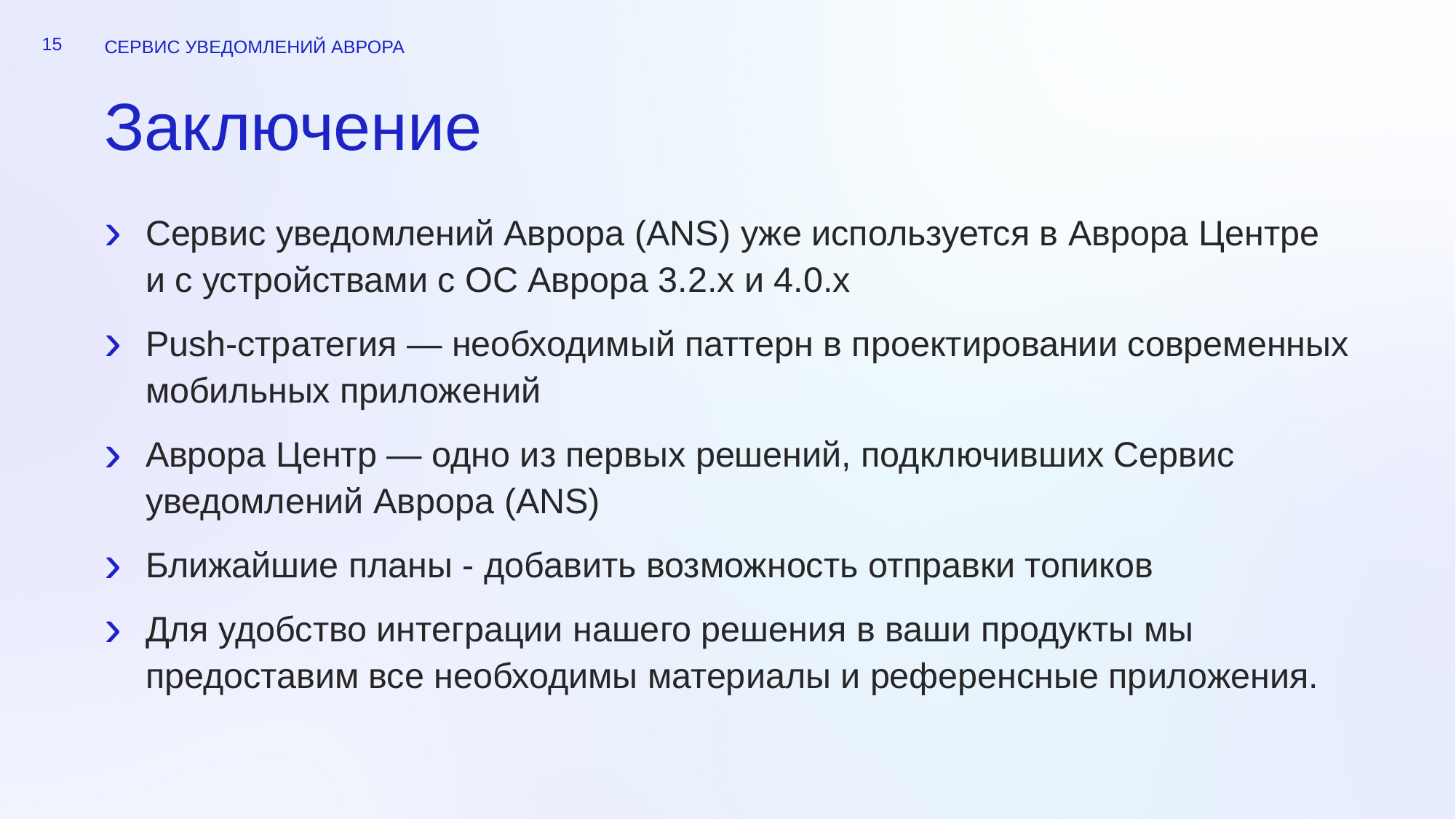

15
СЕРВИС УВЕДОМЛЕНИЙ АВРОРА
# Заключение
Сервис уведомлений Аврора (ANS) уже используется в Аврора Центре
и с устройствами с ОС Аврора 3.2.х и 4.0.х
Push-стратегия — необходимый паттерн в проектировании современных мобильных приложений
Аврора Центр — одно из первых решений, подключивших Сервис уведомлений Аврора (ANS)
Ближайшие планы - добавить возможность отправки топиков
Для удобство интеграции нашего решения в ваши продукты мы предоставим все необходимы материалы и референсные приложения.